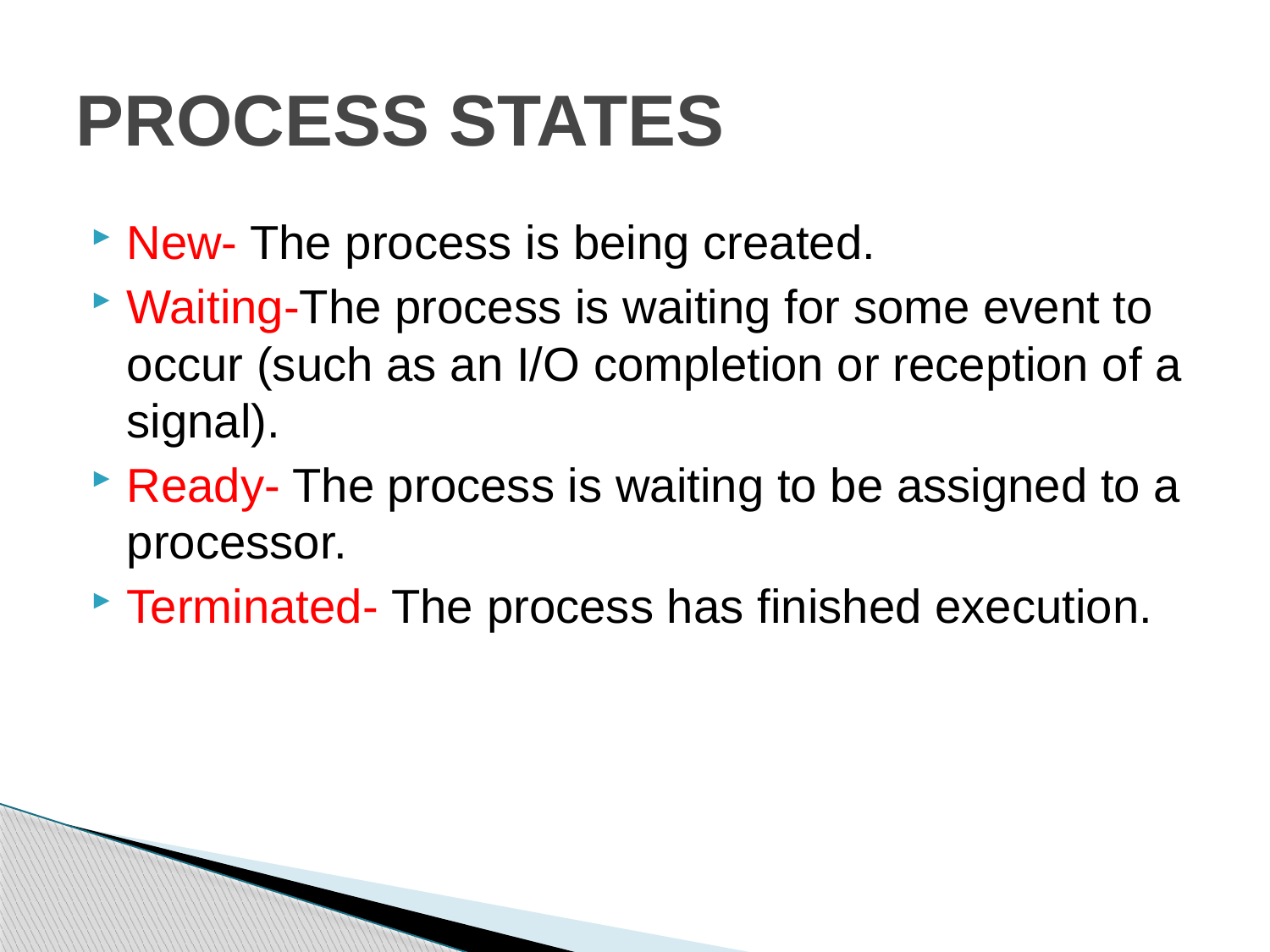

# PROCESS STATES
New- The process is being created.
Waiting-The process is waiting for some event to occur (such as an I/O completion or reception of a signal).
Ready- The process is waiting to be assigned to a processor.
Terminated- The process has finished execution.